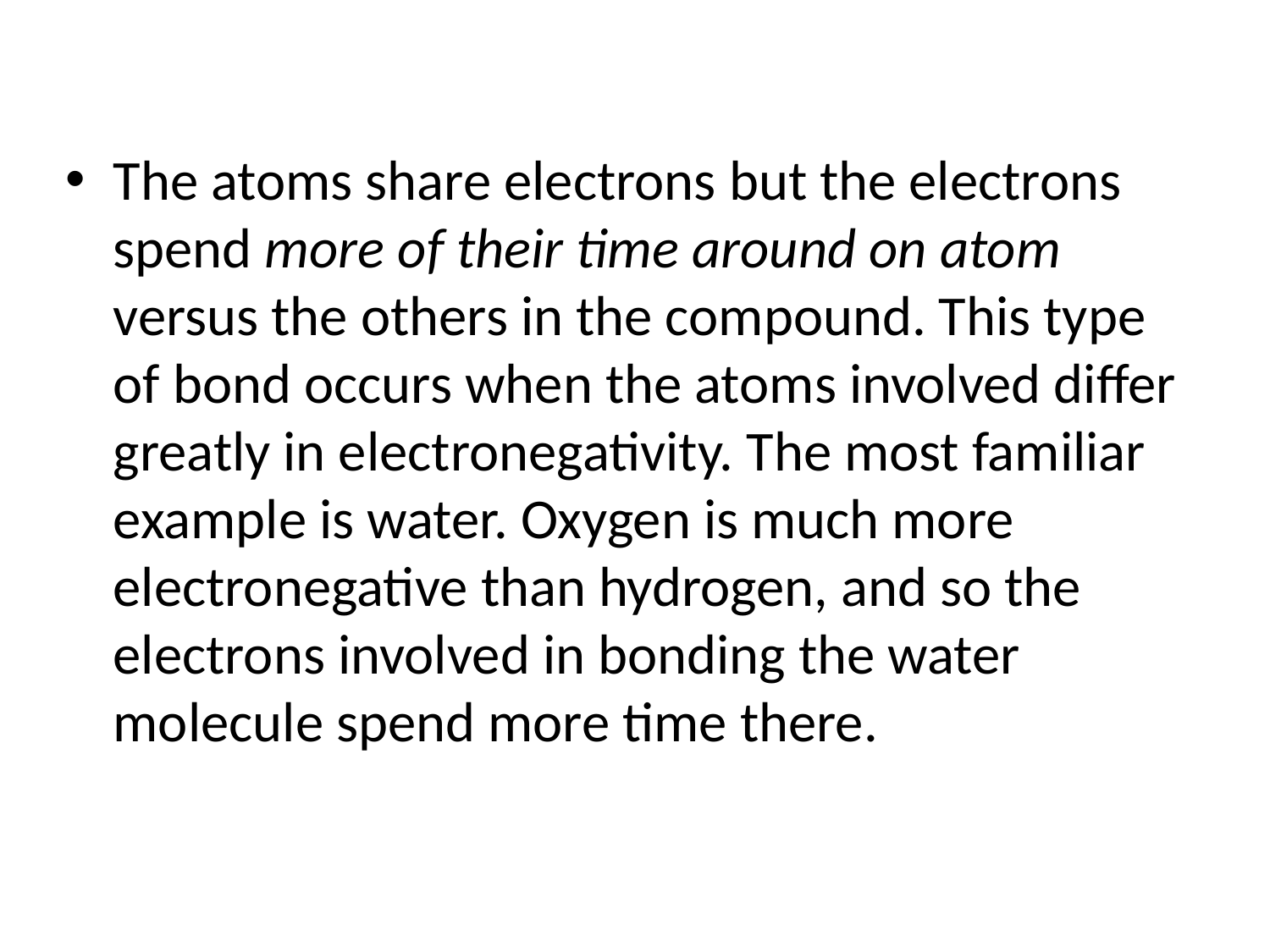

The atoms share electrons but the electrons spend more of their time around on atom versus the others in the compound. This type of bond occurs when the atoms involved differ greatly in electronegativity. The most familiar example is water. Oxygen is much more electronegative than hydrogen, and so the electrons involved in bonding the water molecule spend more time there.